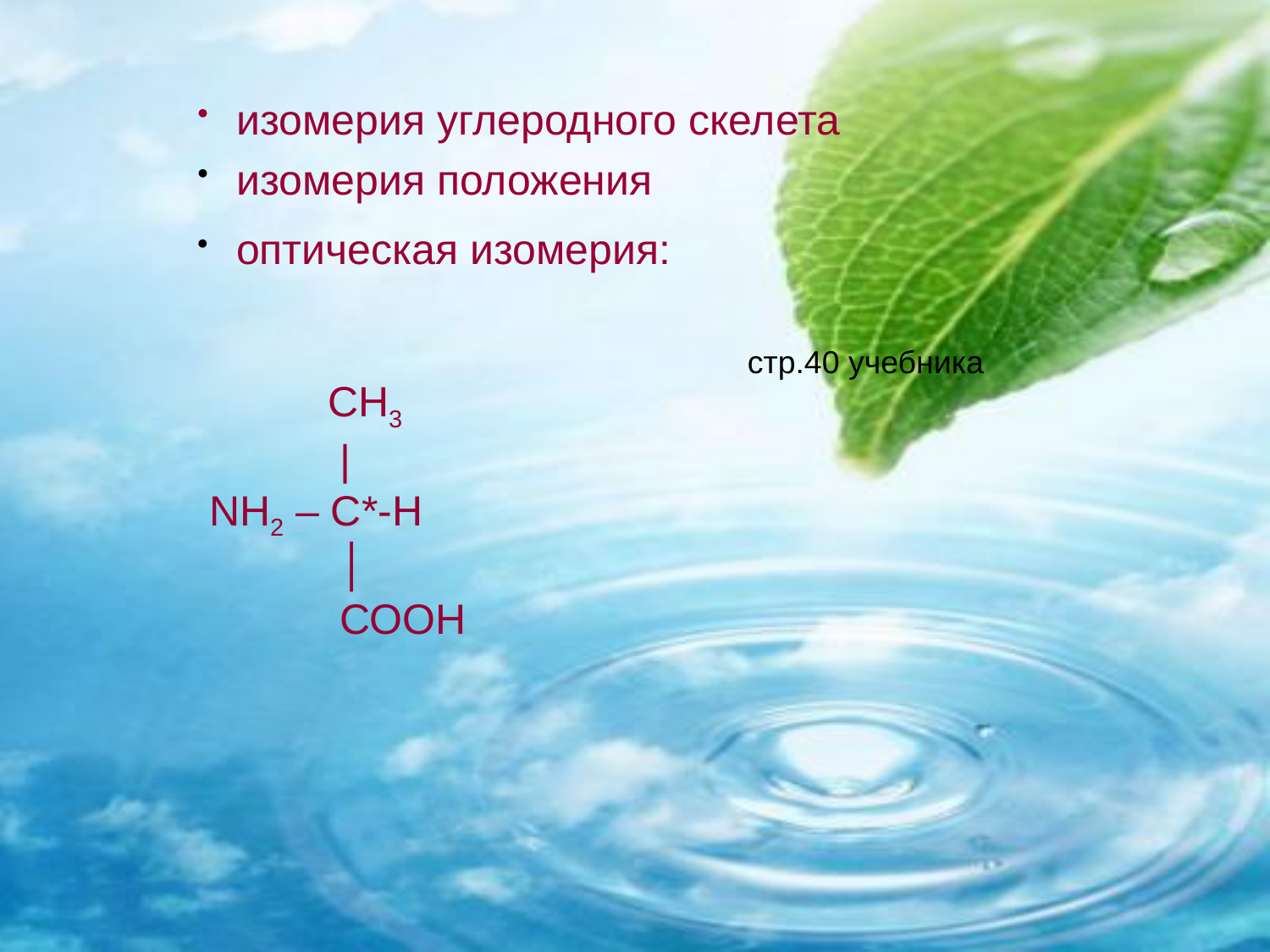

изомерия углеродного скелета
 изомерия положения
 оптическая изомерия:

           СН3
            |
 NH2 – C*-Н
            ׀
            СООН

стр.40 учебника